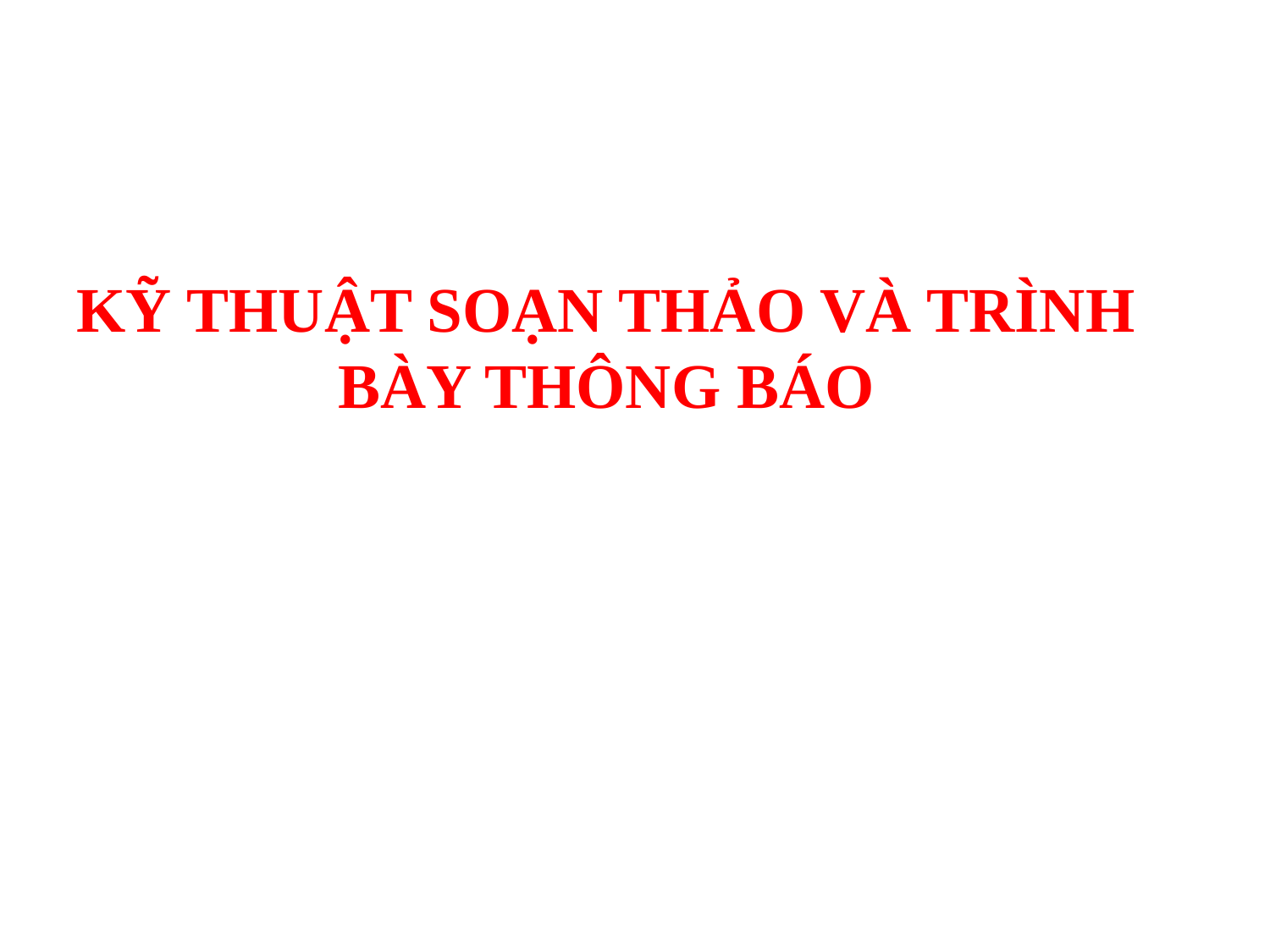

KỸ THUẬT SOẠN THẢO VÀ TRÌNH BÀY THÔNG BÁO